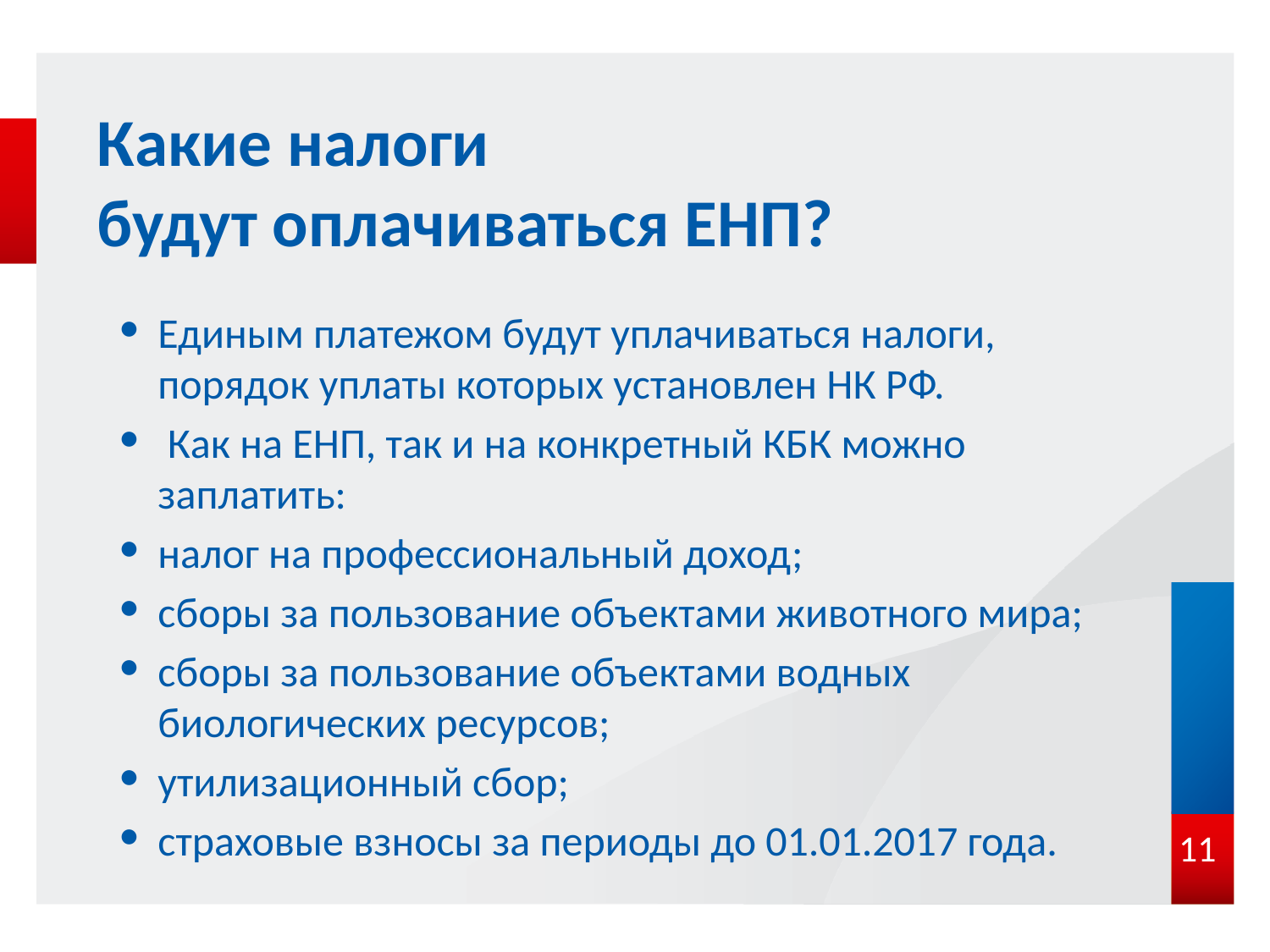

Какие налоги
будут оплачиваться ЕНП?

Единым платежом будут уплачиваться налоги, порядок уплаты которых установлен НК РФ.
 Как на ЕНП, так и на конкретный КБК можно заплатить:
налог на профессиональный доход;
сборы за пользование объектами животного мира;
сборы за пользование объектами водных биологических ресурсов;
утилизационный сбор;
страховые взносы за периоды до 01.01.2017 года.

11